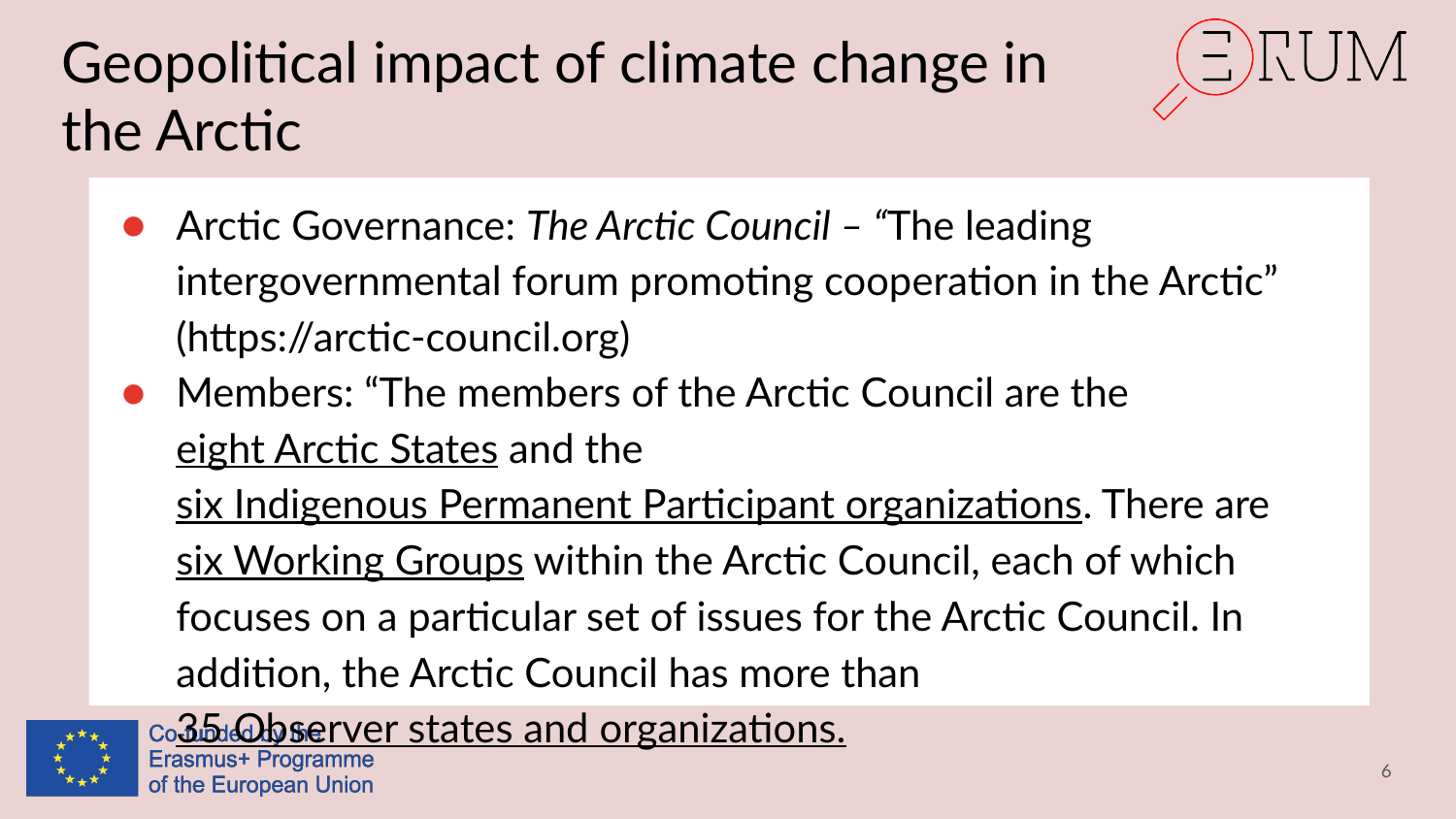

# Geopolitical impact of climate change in the Arctic
Arctic Governance: The Arctic Council – “The leading intergovernmental forum promoting cooperation in the Arctic” (https://arctic-council.org)
Members: “The members of the Arctic Council are the eight Arctic States and the six Indigenous Permanent Participant organizations. There are six Working Groups within the Arctic Council, each of which focuses on a particular set of issues for the Arctic Council. In addition, the Arctic Council has more than 35 Observer states and organizations.

6